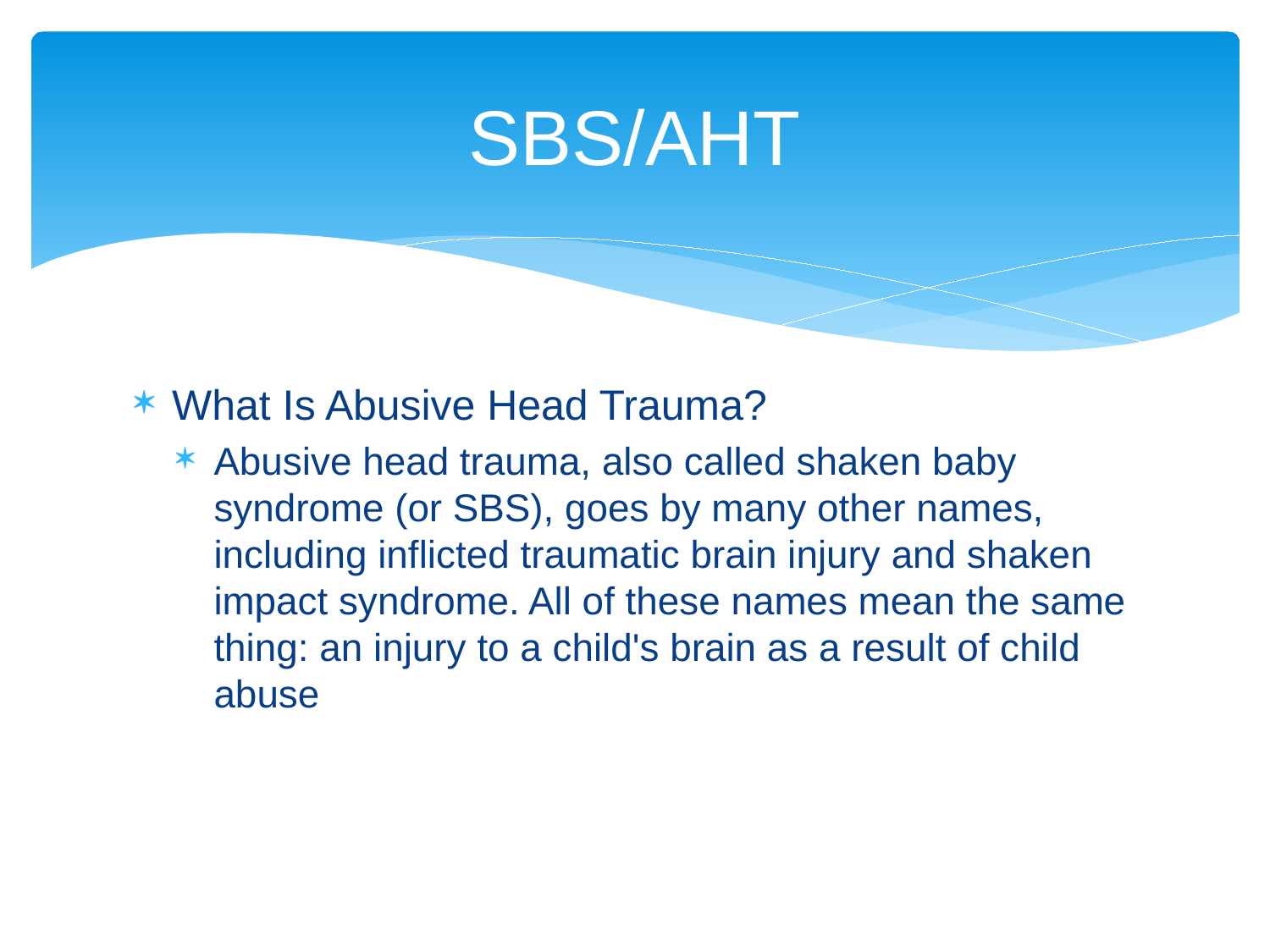

# SBS/AHT
What Is Abusive Head Trauma?
Abusive head trauma, also called shaken baby syndrome (or SBS), goes by many other names, including inflicted traumatic brain injury and shaken impact syndrome. All of these names mean the same thing: an injury to a child's brain as a result of child abuse